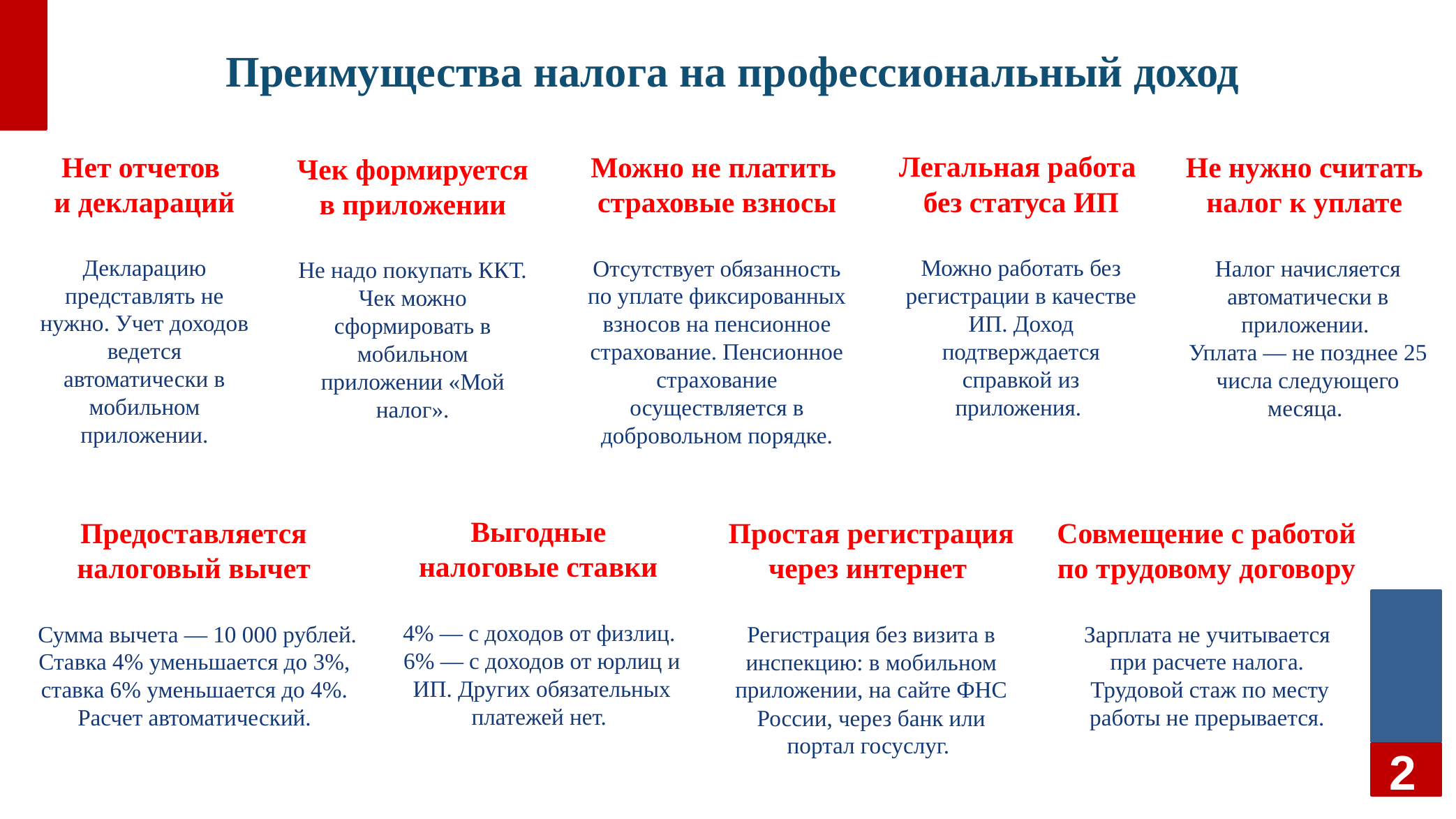

# Преимущества налога на профессиональный доход
Нет отчетов
и деклараций

Декларацию представлять не нужно. Учет доходов ведется автоматически в мобильном приложении.
Можно не платить
страховые взносы

Отсутствует обязанность по уплате фиксированных взносов на пенсионное страхование. Пенсионное страхование осуществляется в добровольном порядке.
Легальная работа
без статуса ИП

Можно работать без регистрации в качестве ИП. Доход подтверждается справкой из приложения.
Не нужно считать
налог к уплате

Налог начисляется автоматически в приложении.
Уплата — не позднее 25 числа следующего месяца.
Чек формируется
в приложении

Не надо покупать ККТ. Чек можно сформировать в мобильном приложении «Мой налог».
Выгодные
налоговые ставки

4% — с доходов от физлиц.
6% — с доходов от юрлиц и ИП. Других обязательных платежей нет.
Предоставляется
налоговый вычет

Сумма вычета — 10 000 рублей.
Ставка 4% уменьшается до 3%,
ставка 6% уменьшается до 4%.
Расчет автоматический.
Простая регистрация
через интернет

Регистрация без визита в инспекцию: в мобильном приложении, на сайте ФНС России, через банк или портал госуслуг.
Совмещение с работой
по трудовому договору

Зарплата не учитывается
при расчете налога.
Трудовой стаж по месту работы не прерывается.
2